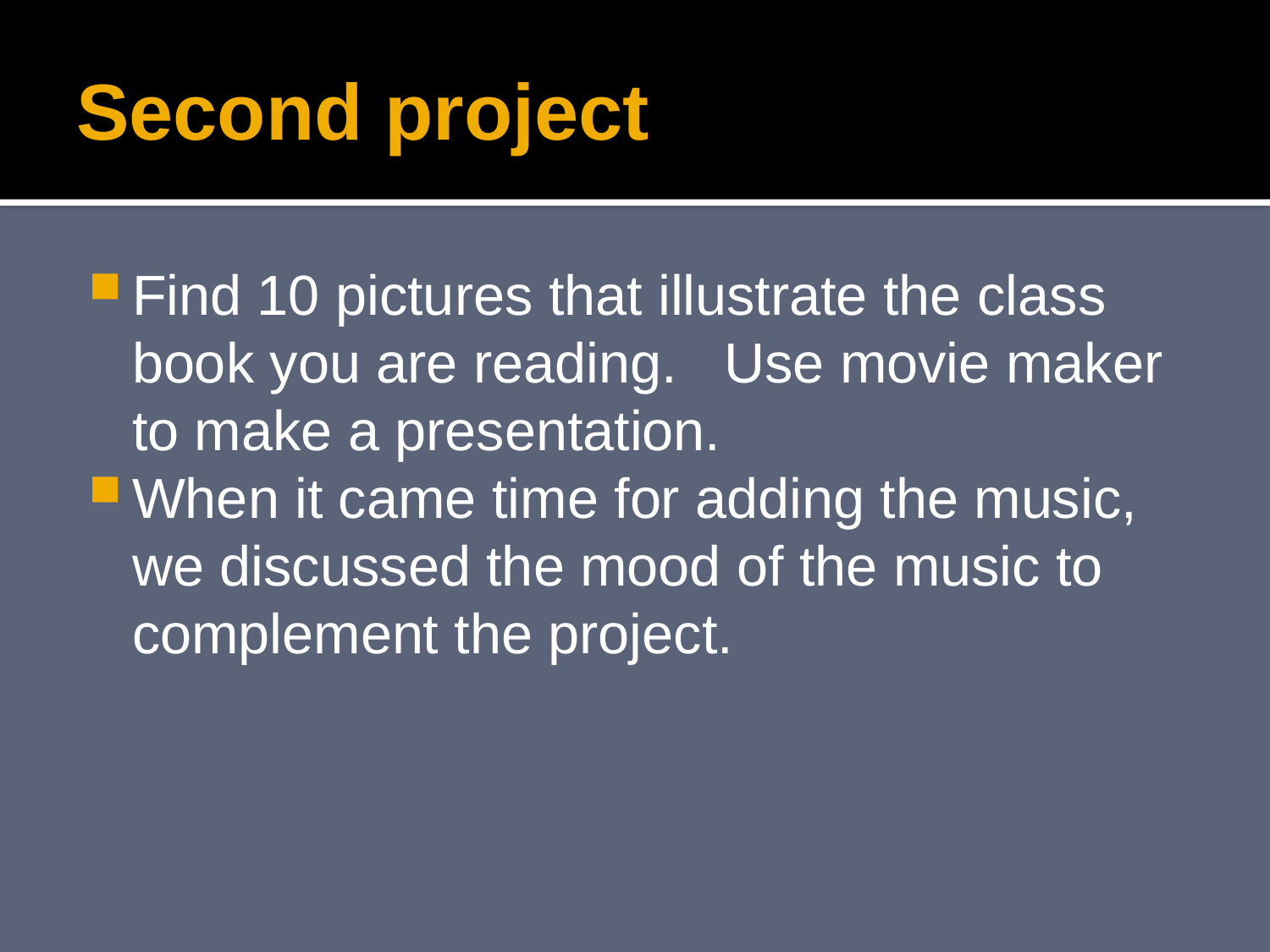

# Second project
Find 10 pictures that illustrate the class book you are reading.   Use movie maker to make a presentation.
When it came time for adding the music, we discussed the mood of the music to complement the project.